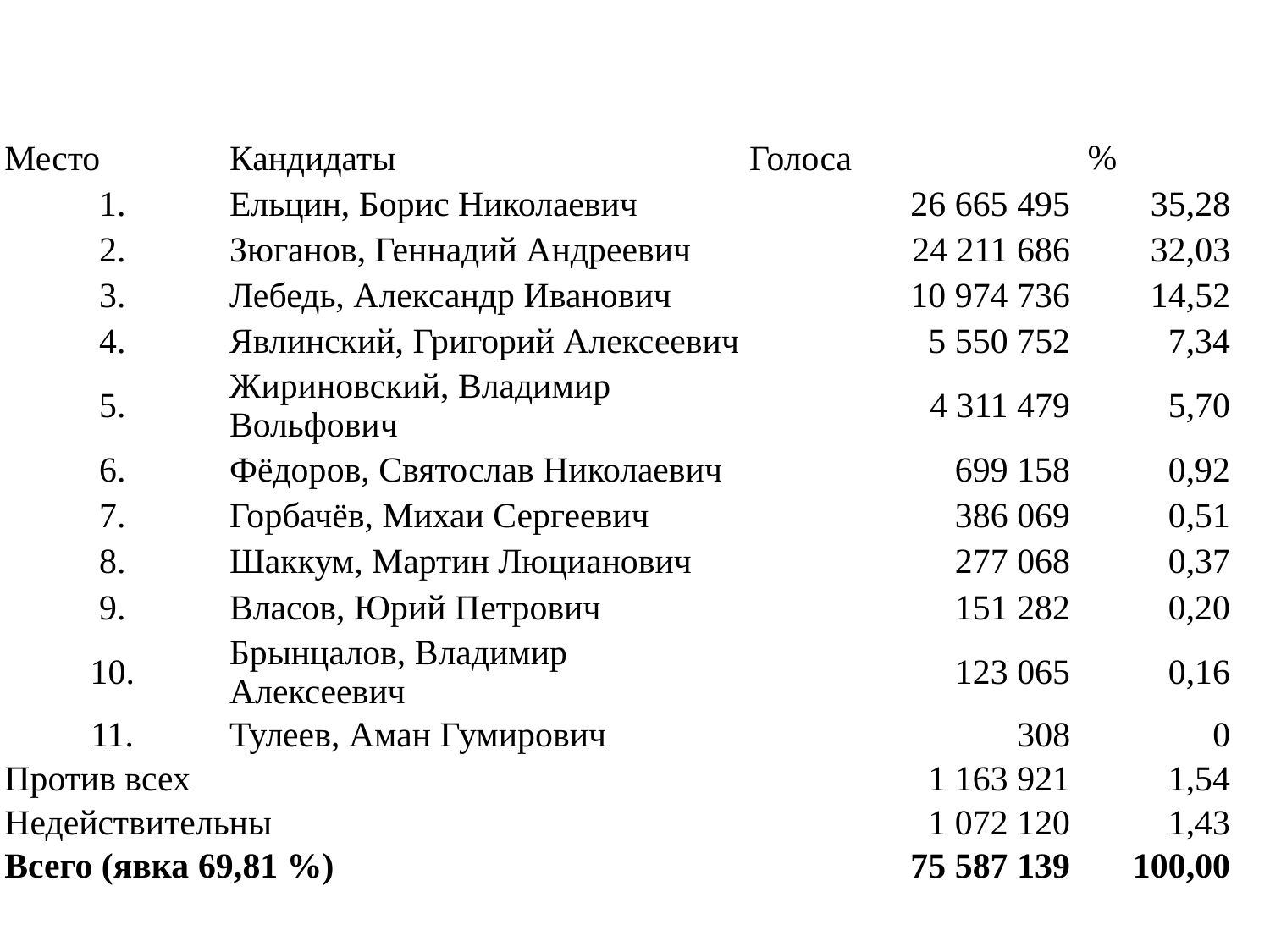

| Место | Кандидаты | Голоса | % |
| --- | --- | --- | --- |
| 1. | Ельцин, Борис Николаевич | 26 665 495 | 35,28 |
| 2. | Зюганов, Геннадий Андреевич | 24 211 686 | 32,03 |
| 3. | Лебедь, Александр Иванович | 10 974 736 | 14,52 |
| 4. | Явлинский, Григорий Алексеевич | 5 550 752 | 7,34 |
| 5. | Жириновский, Владимир Вольфович | 4 311 479 | 5,70 |
| 6. | Фёдоров, Святослав Николаевич | 699 158 | 0,92 |
| 7. | Горбачёв, Михаи Сергеевич | 386 069 | 0,51 |
| 8. | Шаккум, Мартин Люцианович | 277 068 | 0,37 |
| 9. | Власов, Юрий Петрович | 151 282 | 0,20 |
| 10. | Брынцалов, Владимир Алексеевич | 123 065 | 0,16 |
| 11. | Тулеев, Аман Гумирович | 308 | 0 |
| Против всех |  | 1 163 921 | 1,54 |
| Недействительны |  | 1 072 120 | 1,43 |
| Всего (явка 69,81 %) |  | 75 587 139 | 100,00 |